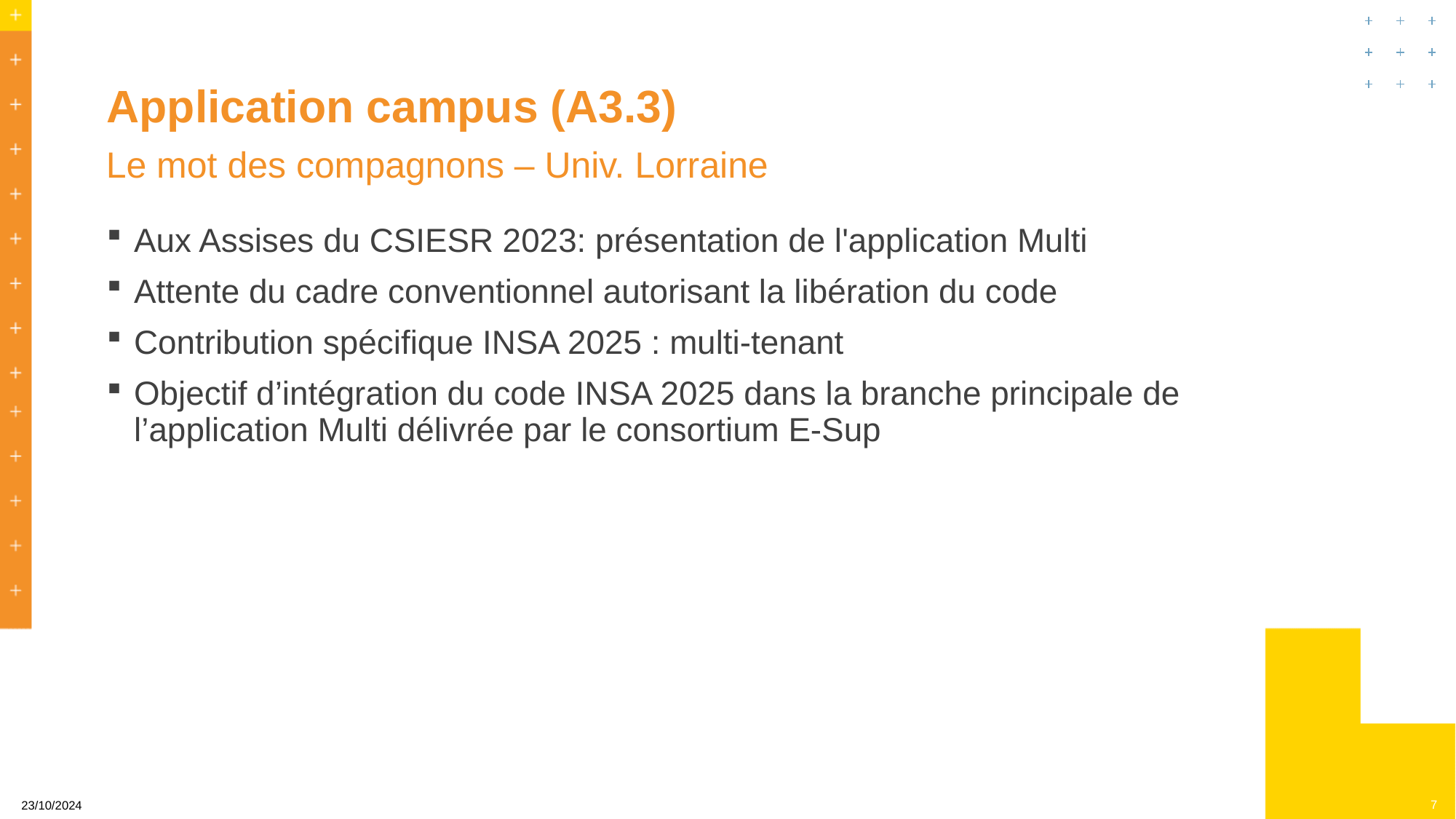

# Application campus (A3.3)

Le mot des compagnons – Univ. Lorraine
Aux Assises du CSIESR 2023: présentation de l'application Multi
Attente du cadre conventionnel autorisant la libération du code
Contribution spécifique INSA 2025 : multi-tenant
Objectif d’intégration du code INSA 2025 dans la branche principale de l’application Multi délivrée par le consortium E-Sup

7
23/10/2024